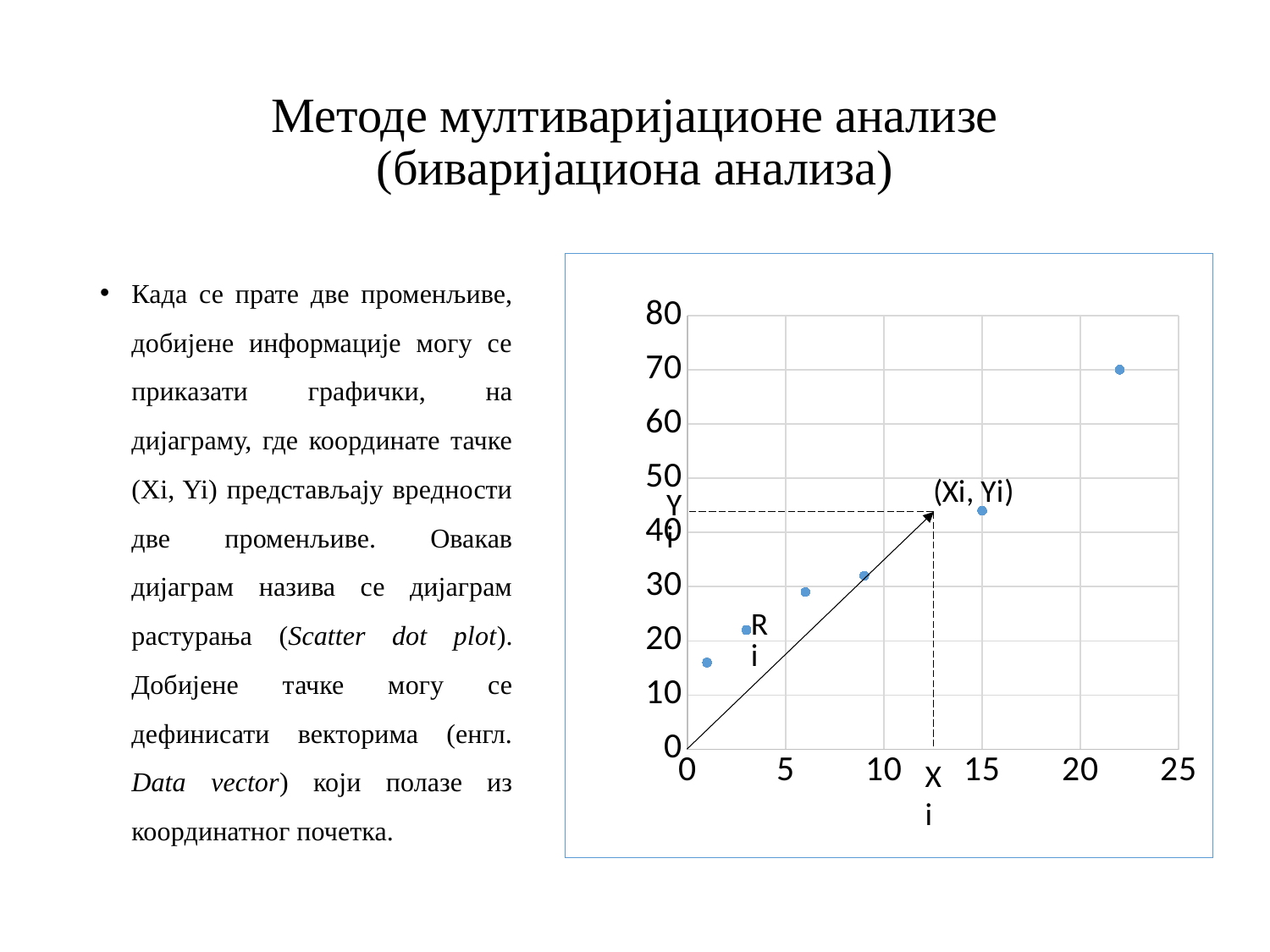

# Методе мултиваријационе анализе (биваријациона анализа)
Када се прате две променљиве, добијене информације могу се приказати графички, на дијаграму, где координате тачке (Xi, Yi) представљају вредности две променљиве. Овакав дијаграм назива се дијаграм растурања (Scatter dot plot). Добијене тачке могу се дефинисати векторима (енгл. Data vector) који полазе из координатног почетка.

### Chart

| Category |  |
|---|---|
Xi